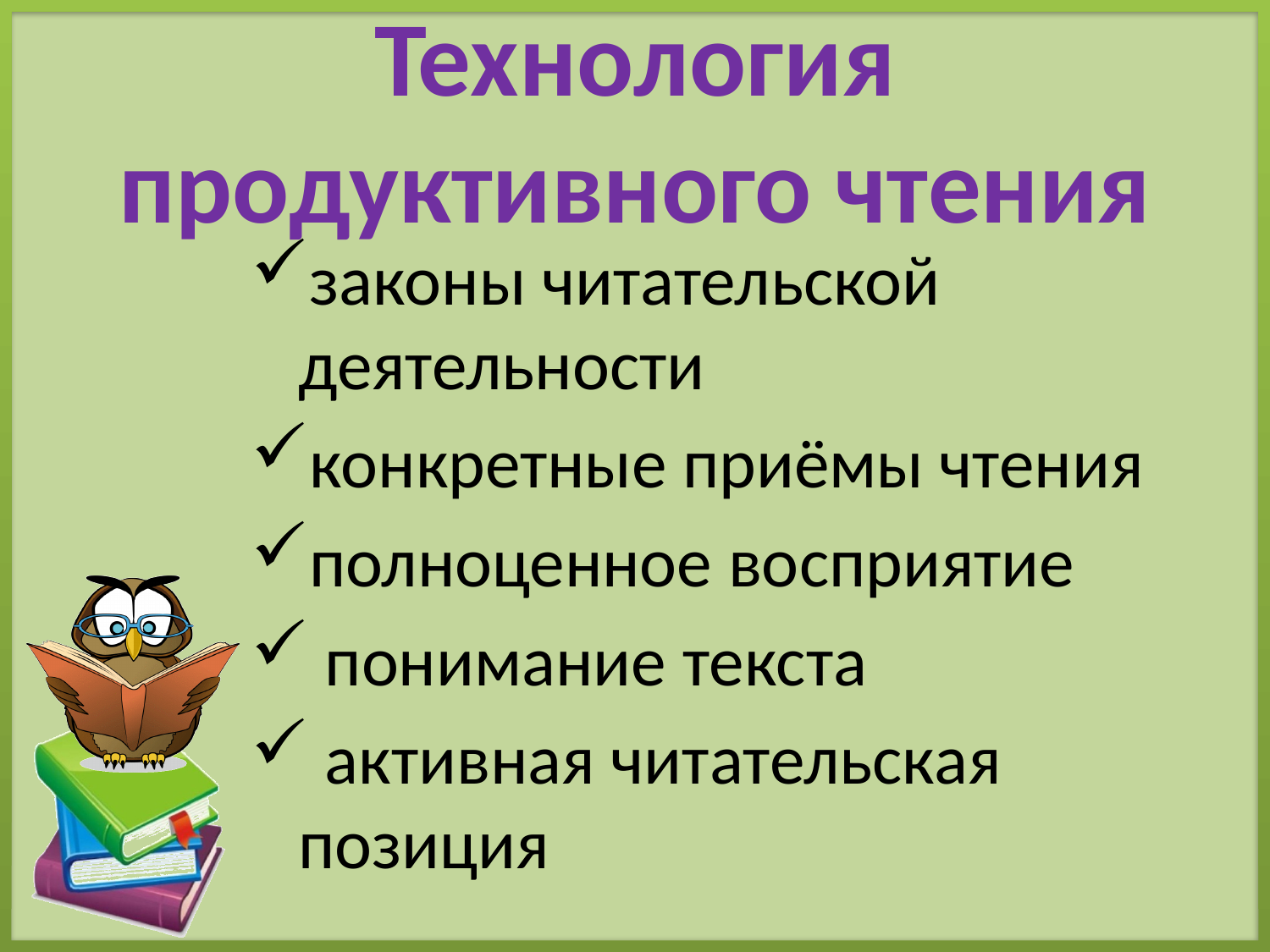

# Технология продуктивного чтения
законы читательской деятельности
конкретные приёмы чтения
полноценное восприятие
 понимание текста
 активная читательская позиция